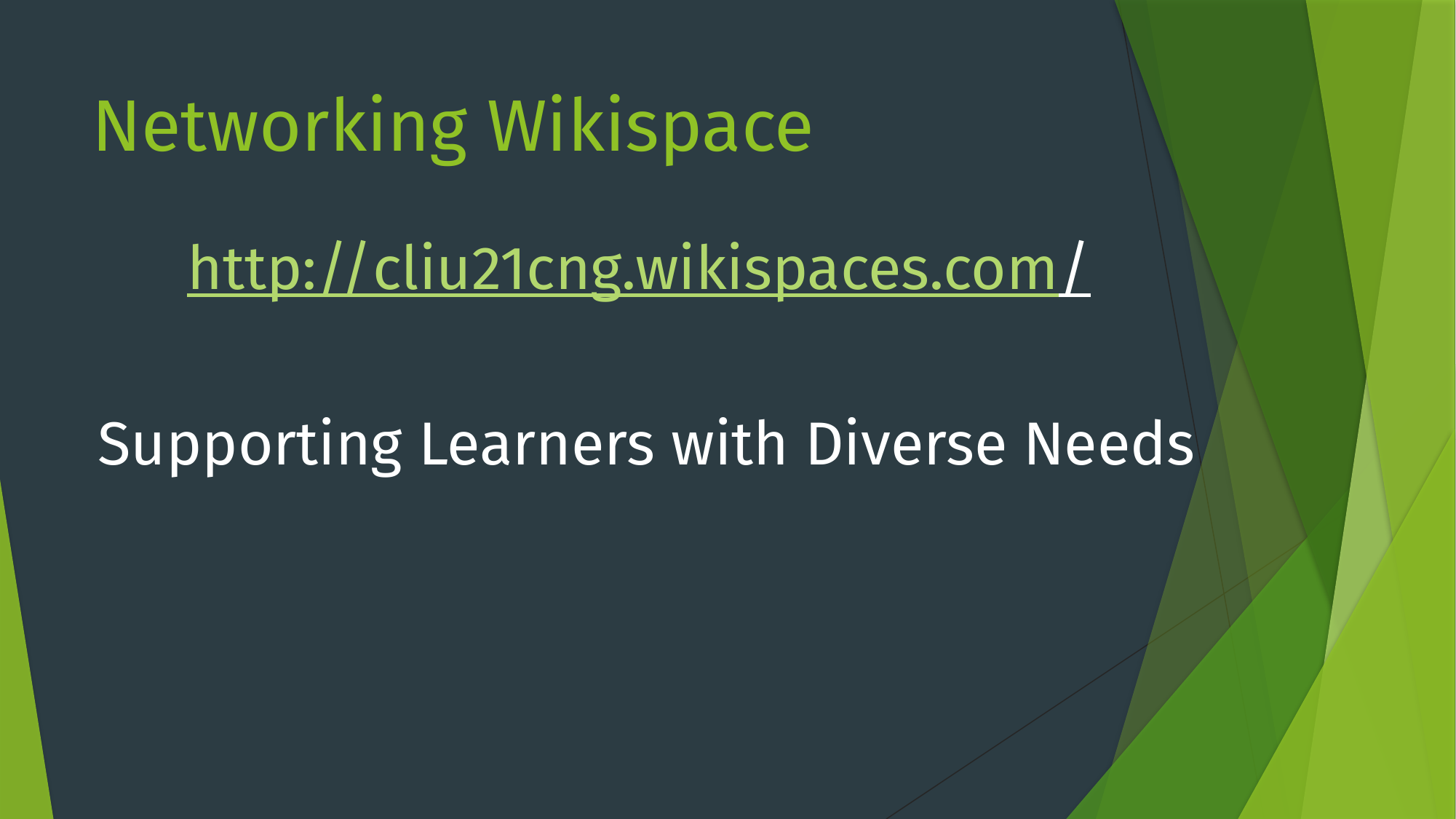

# Networking Wikispace
http://cliu21cng.wikispaces.com/

Supporting Learners with Diverse Needs